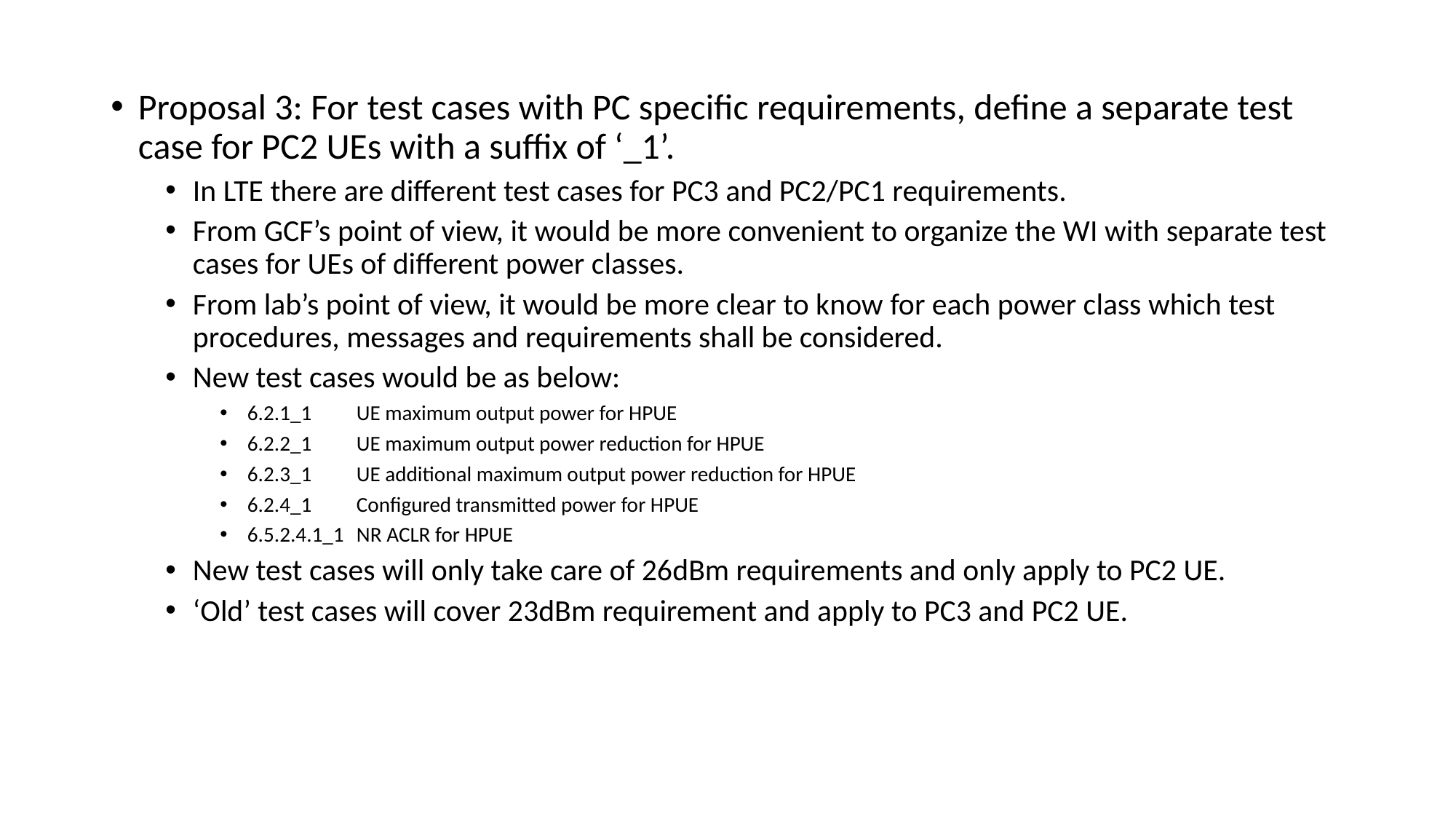

Proposal 3: For test cases with PC specific requirements, define a separate test case for PC2 UEs with a suffix of ‘_1’.
In LTE there are different test cases for PC3 and PC2/PC1 requirements.
From GCF’s point of view, it would be more convenient to organize the WI with separate test cases for UEs of different power classes.
From lab’s point of view, it would be more clear to know for each power class which test procedures, messages and requirements shall be considered.
New test cases would be as below:
6.2.1_1	UE maximum output power for HPUE
6.2.2_1	UE maximum output power reduction for HPUE
6.2.3_1	UE additional maximum output power reduction for HPUE
6.2.4_1	Configured transmitted power for HPUE
6.5.2.4.1_1	NR ACLR for HPUE
New test cases will only take care of 26dBm requirements and only apply to PC2 UE.
‘Old’ test cases will cover 23dBm requirement and apply to PC3 and PC2 UE.